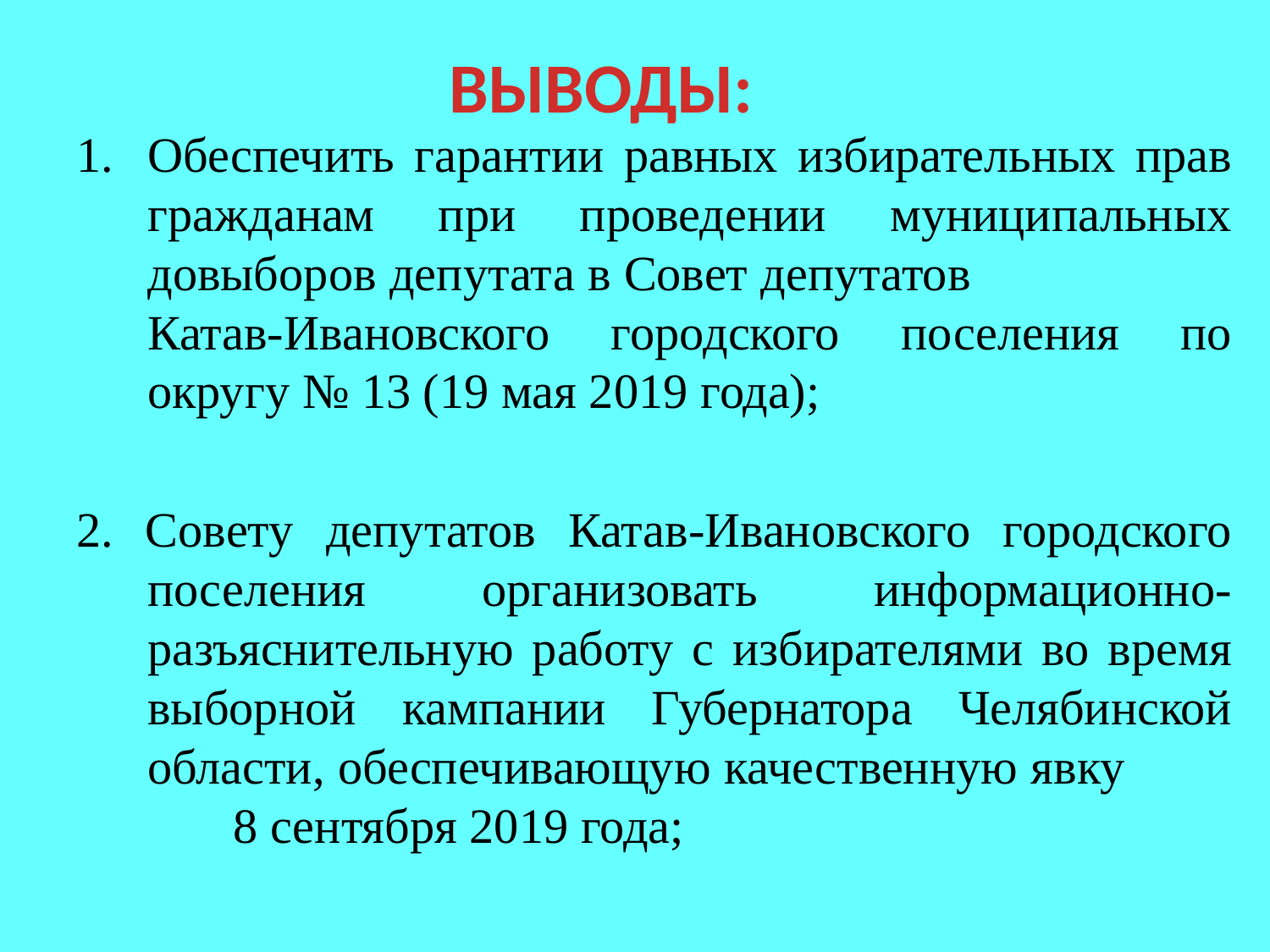

ВЫВОДЫ:
Обеспечить гарантии равных избирательных прав гражданам при проведении муниципальных довыборов депутата в Совет депутатов                     Катав-Ивановского городского поселения по округу № 13 (19 мая 2019 года);

2. Совету депутатов Катав-Ивановского городского поселения организовать информационно- разъяснительную работу с избирателями во время выборной кампании Губернатора Челябинской области, обеспечивающую качественную явку                8 сентября 2019 года;

Депутатскому корпусу Катав-Ивановска активнее работать на избирательных округах; в заседаниях профильных депутатских комиссий;
2. Проводить среди населения информационную работу по разъяснению принятого Советом депутатов местного законодательства;
3. В избирательных округах эффективно выстраивать работу с депутатами из Собрания депутатов муниципалитета по исполнению наказов граждан;
4. Постоянно осуществлять депутатский контроль за расходованием бюджетных средств, а также за качеством выполнения сезонных работ по уборке города и благоустройству Администрацией города, за переданными полномочиями муниципалитету.